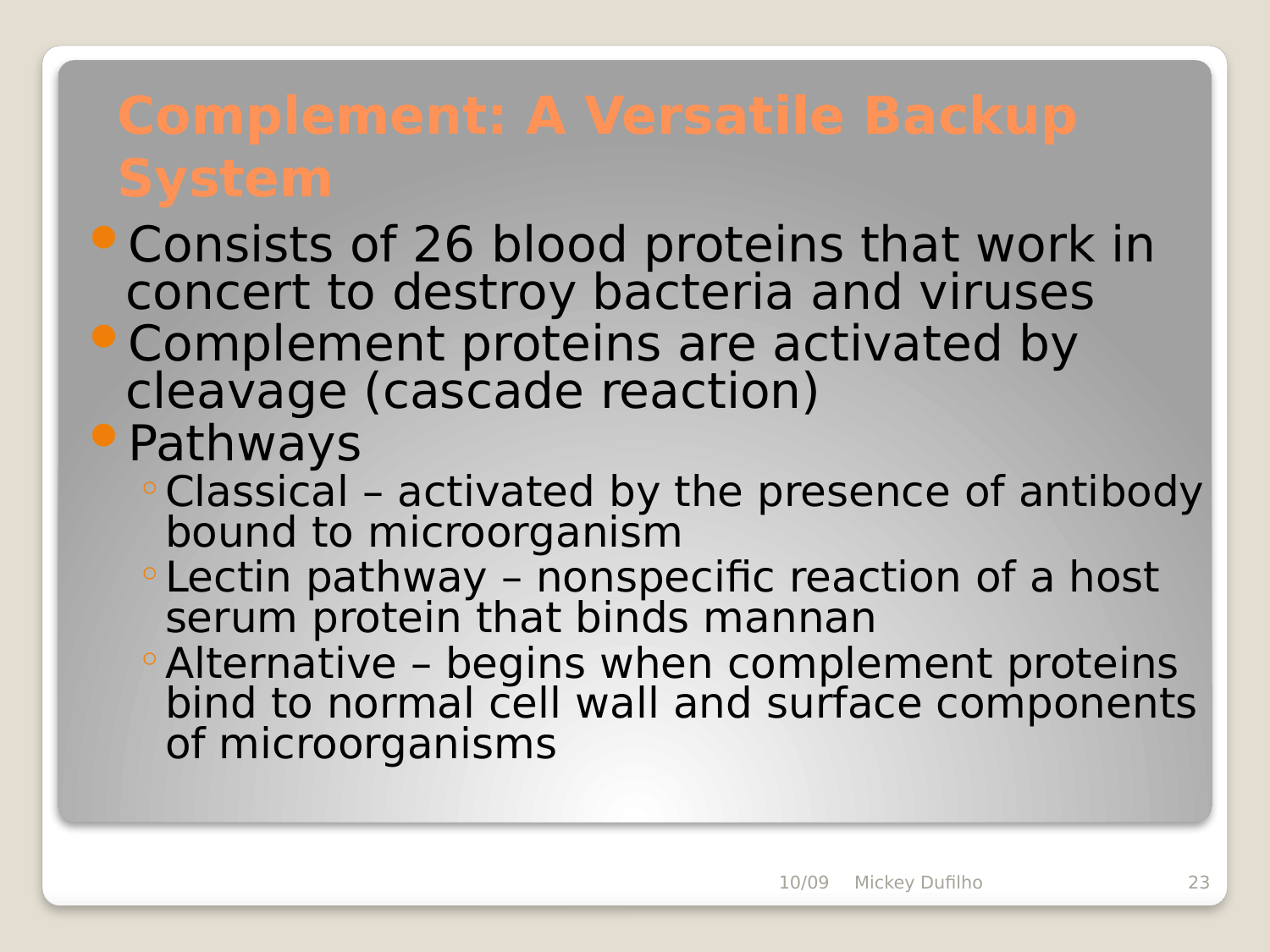

# Complement: A Versatile Backup System
Consists of 26 blood proteins that work in concert to destroy bacteria and viruses
Complement proteins are activated by cleavage (cascade reaction)
Pathways
Classical – activated by the presence of antibody bound to microorganism
Lectin pathway – nonspecific reaction of a host serum protein that binds mannan
Alternative – begins when complement proteins bind to normal cell wall and surface components of microorganisms
10/09
Mickey Dufilho
23